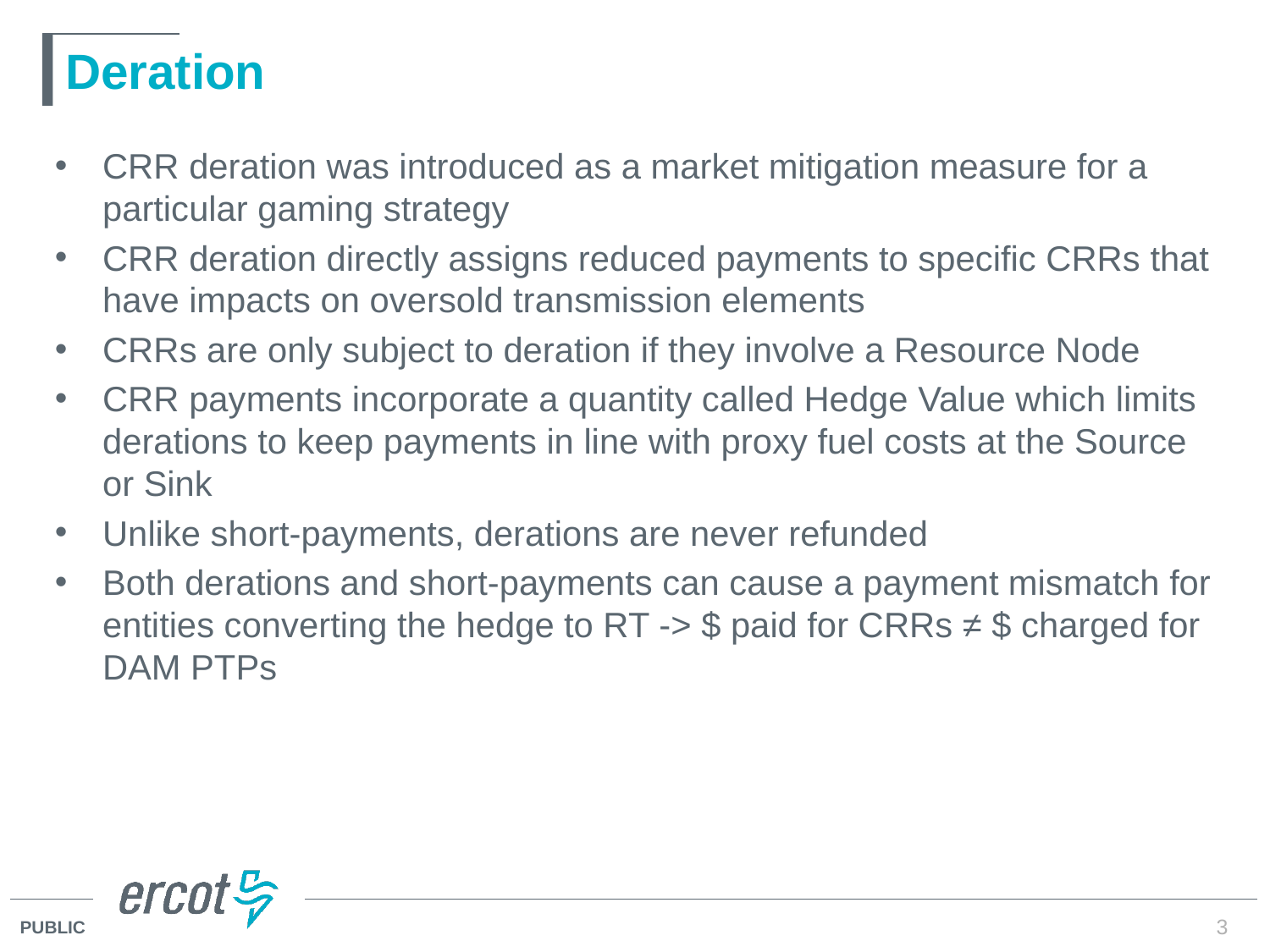

# Deration
CRR deration was introduced as a market mitigation measure for a particular gaming strategy
CRR deration directly assigns reduced payments to specific CRRs that have impacts on oversold transmission elements
CRRs are only subject to deration if they involve a Resource Node
CRR payments incorporate a quantity called Hedge Value which limits derations to keep payments in line with proxy fuel costs at the Source or Sink
Unlike short-payments, derations are never refunded
Both derations and short-payments can cause a payment mismatch for entities converting the hedge to RT -> $ paid for CRRs ≠ $ charged for DAM PTPs
3